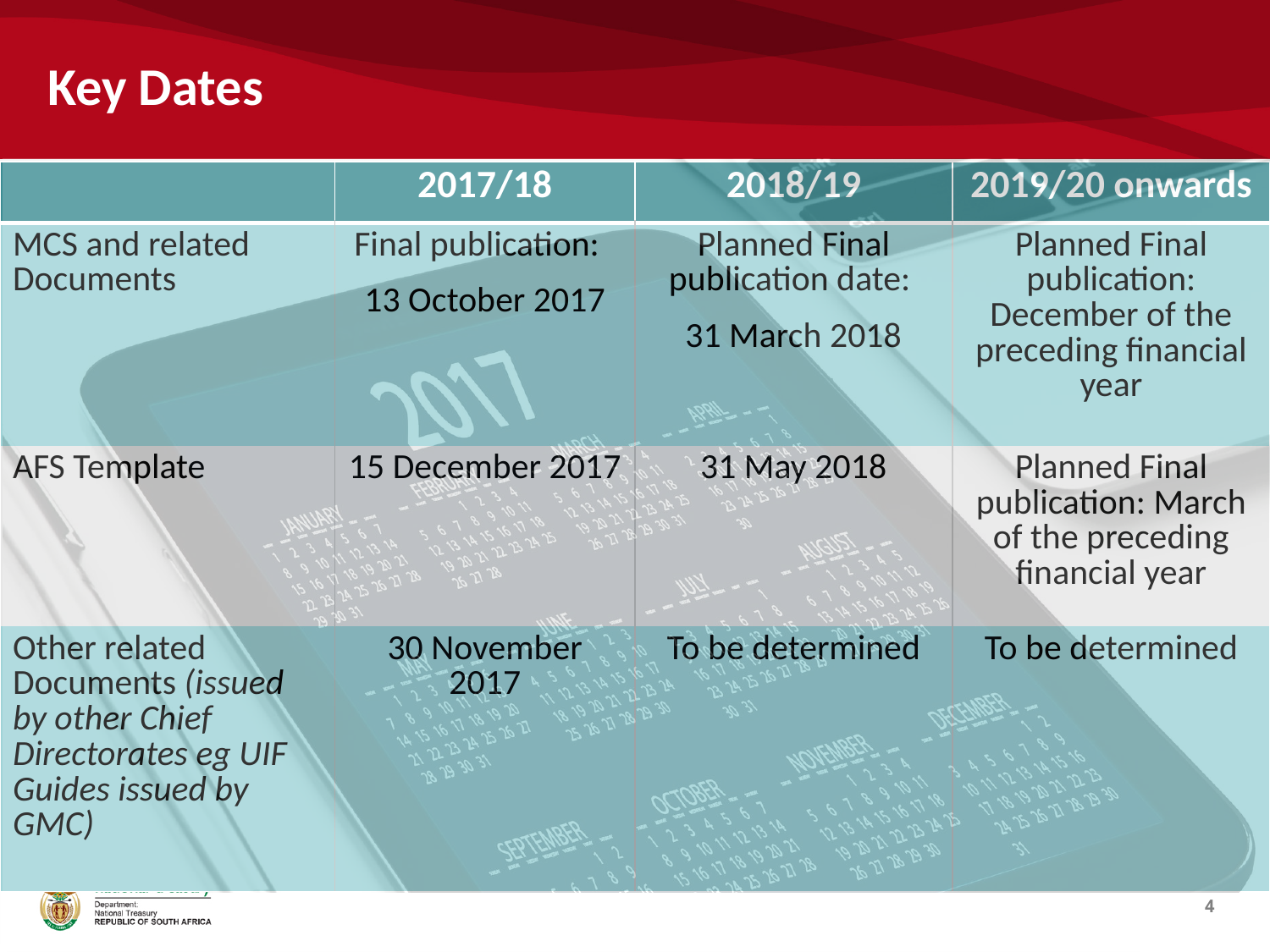

# Key Dates

|  | 2017/18 | 2018/19 | 2019/20 onwards |
| --- | --- | --- | --- |
| MCS and related Documents | Final publication: 13 October 2017 | Planned Final publication date: 31 March 2018 | Planned Final publication: December of the preceding financial year |
| AFS Template | 15 December 2017 | 31 May 2018 | Planned Final publication: March of the preceding financial year |
| Other related Documents (issued by other Chief Directorates eg UIF Guides issued by GMC) | 30 November 2017 | To be determined | To be determined |
4